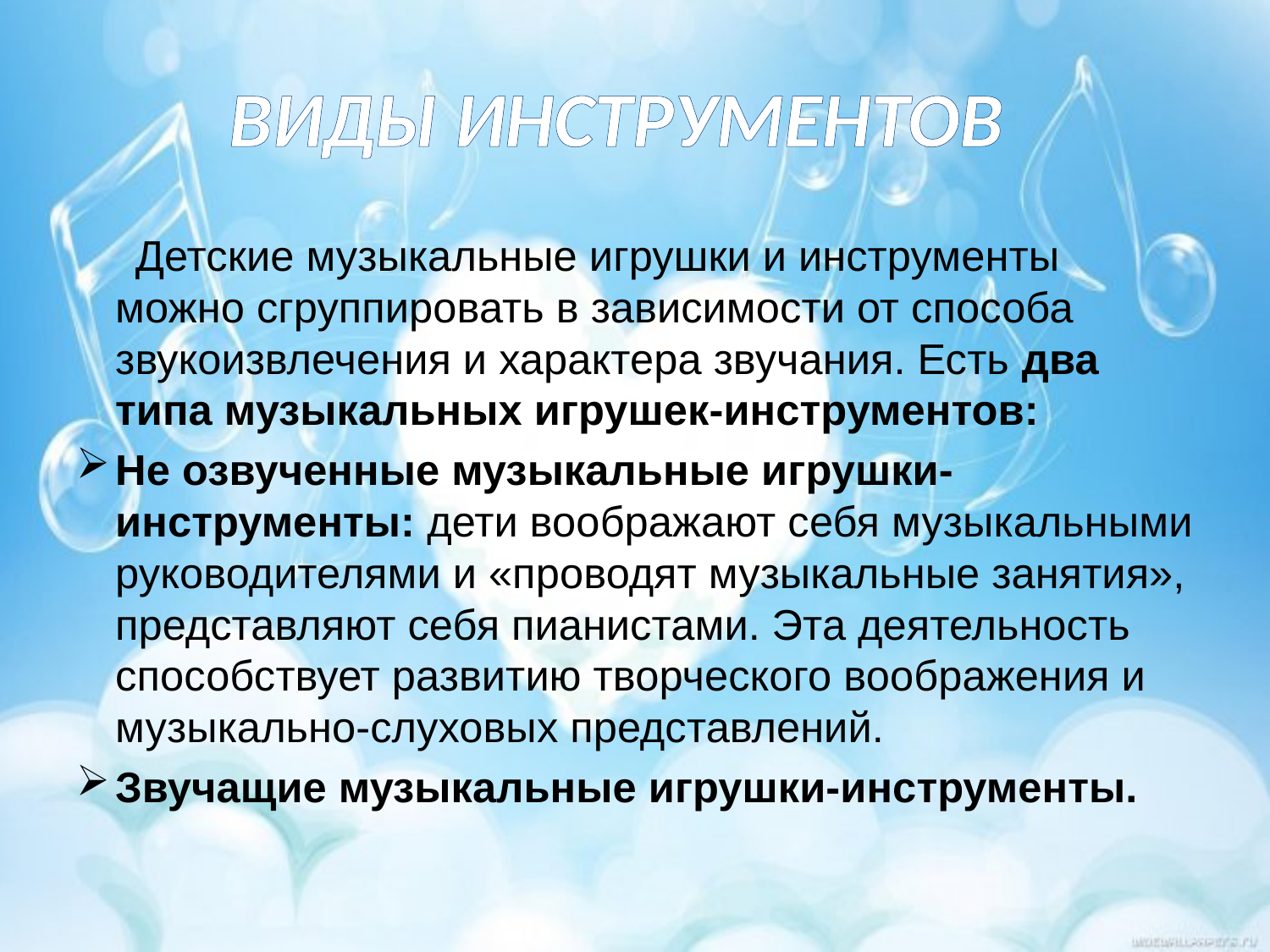

# ВИДЫ ИНСТРУМЕНТОВ
     Детские музыкальные игрушки и инструменты можно сгруппировать в зависимости от способа звукоизвлечения и характера звучания. Есть два типа музыкальных игрушек-инструментов:
Не озвученные музыкальные игрушки-инструменты: дети воображают себя музыкальными руководителями и «проводят музыкальные занятия», представляют себя пианистами. Эта деятельность способствует развитию творческого воображения и музыкально-слуховых представлений.
Звучащие музыкальные игрушки-инструменты.